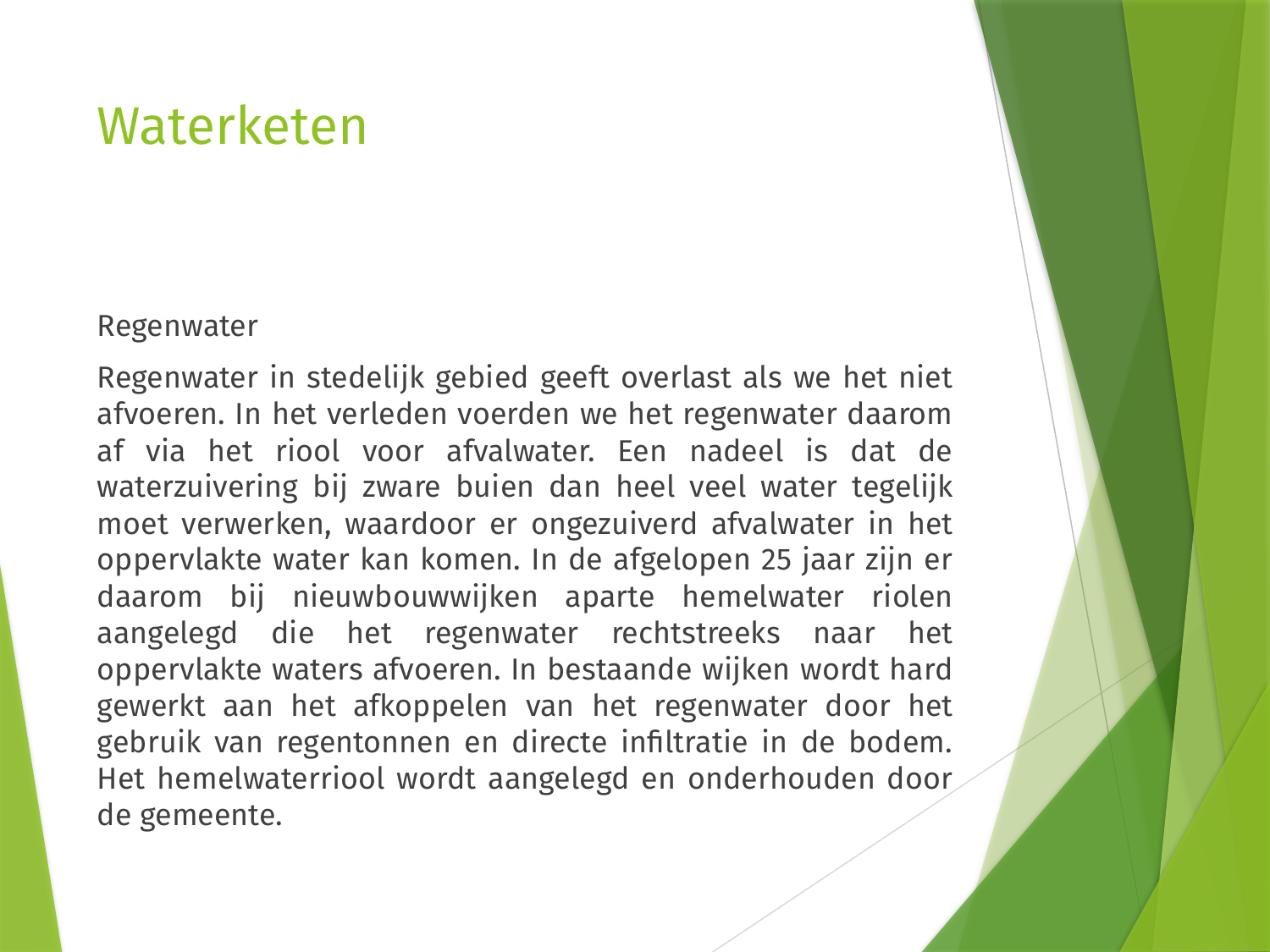

# Waterketen
Regenwater
Regenwater in stedelijk gebied geeft overlast als we het niet afvoeren. In het verleden voerden we het regenwater daarom af via het riool voor afvalwater. Een nadeel is dat de waterzuivering bij zware buien dan heel veel water tegelijk moet verwerken, waardoor er ongezuiverd afvalwater in het oppervlakte water kan komen. In de afgelopen 25 jaar zijn er daarom bij nieuwbouwwijken aparte hemelwater riolen aangelegd die het regenwater rechtstreeks naar het oppervlakte waters afvoeren. In bestaande wijken wordt hard gewerkt aan het afkoppelen van het regenwater door het gebruik van regentonnen en directe infiltratie in de bodem. Het hemelwaterriool wordt aangelegd en onderhouden door de gemeente.